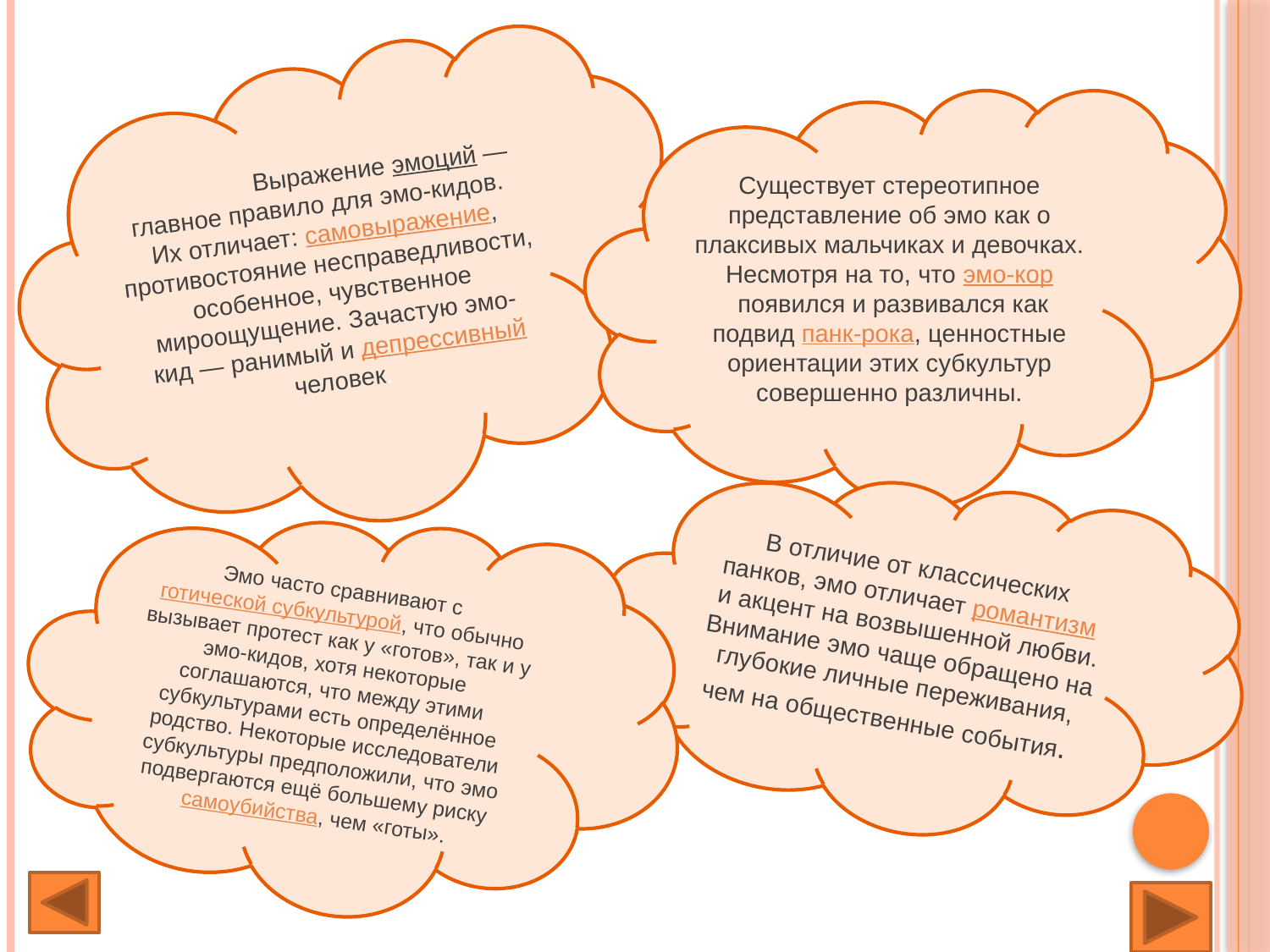

#
	Выражение эмоций — главное правило для эмо-кидов.
Их отличает: самовыражение, противостояние несправедливости, особенное, чувственное мироощущение. Зачастую эмо-кид — ранимый и депрессивный человек.
Существует стереотипное представление об эмо как о плаксивых мальчиках и девочках. Несмотря на то, что эмо-кор появился и развивался как подвид панк-рока, ценностные ориентации этих субкультур совершенно различны.
 В отличие от классических панков, эмо отличает романтизм и акцент на возвышенной любви. Внимание эмо чаще обращено на глубокие личные переживания, чем на общественные события.
Эмо часто сравнивают с готической субкультурой, что обычно вызывает протест как у «готов», так и у эмо-кидов, хотя некоторые соглашаются, что между этими субкультурами есть определённое родство. Некоторые исследователи субкультуры предположили, что эмо подвергаются ещё большему риску самоубийства, чем «готы».